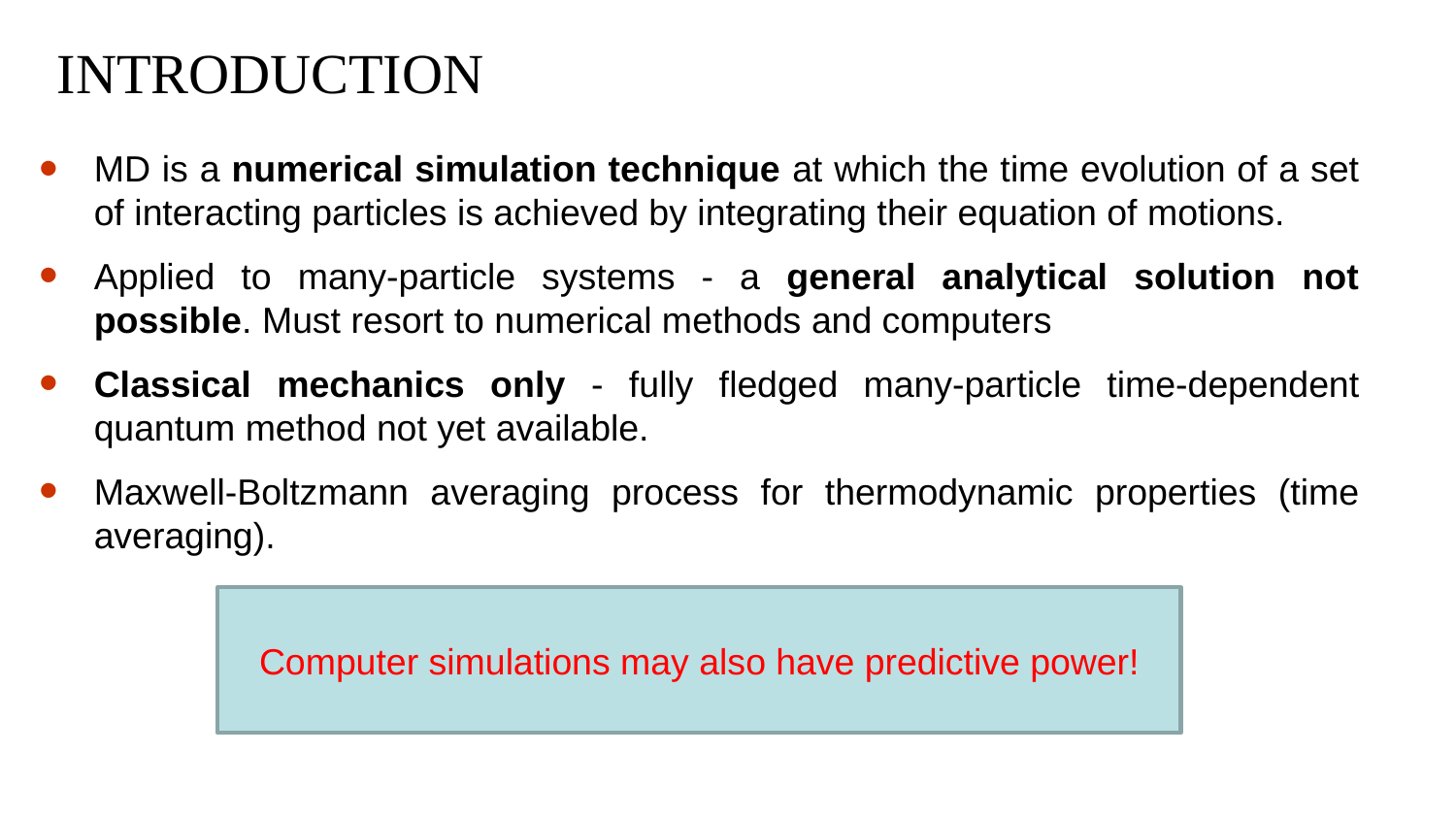

Introduction
MD is a numerical simulation technique at which the time evolution of a set of interacting particles is achieved by integrating their equation of motions.
Applied to many-particle systems - a general analytical solution not possible. Must resort to numerical methods and computers
Classical mechanics only - fully fledged many-particle time-dependent quantum method not yet available.
Maxwell-Boltzmann averaging process for thermodynamic properties (time averaging).

Computer simulations may also have predictive power!